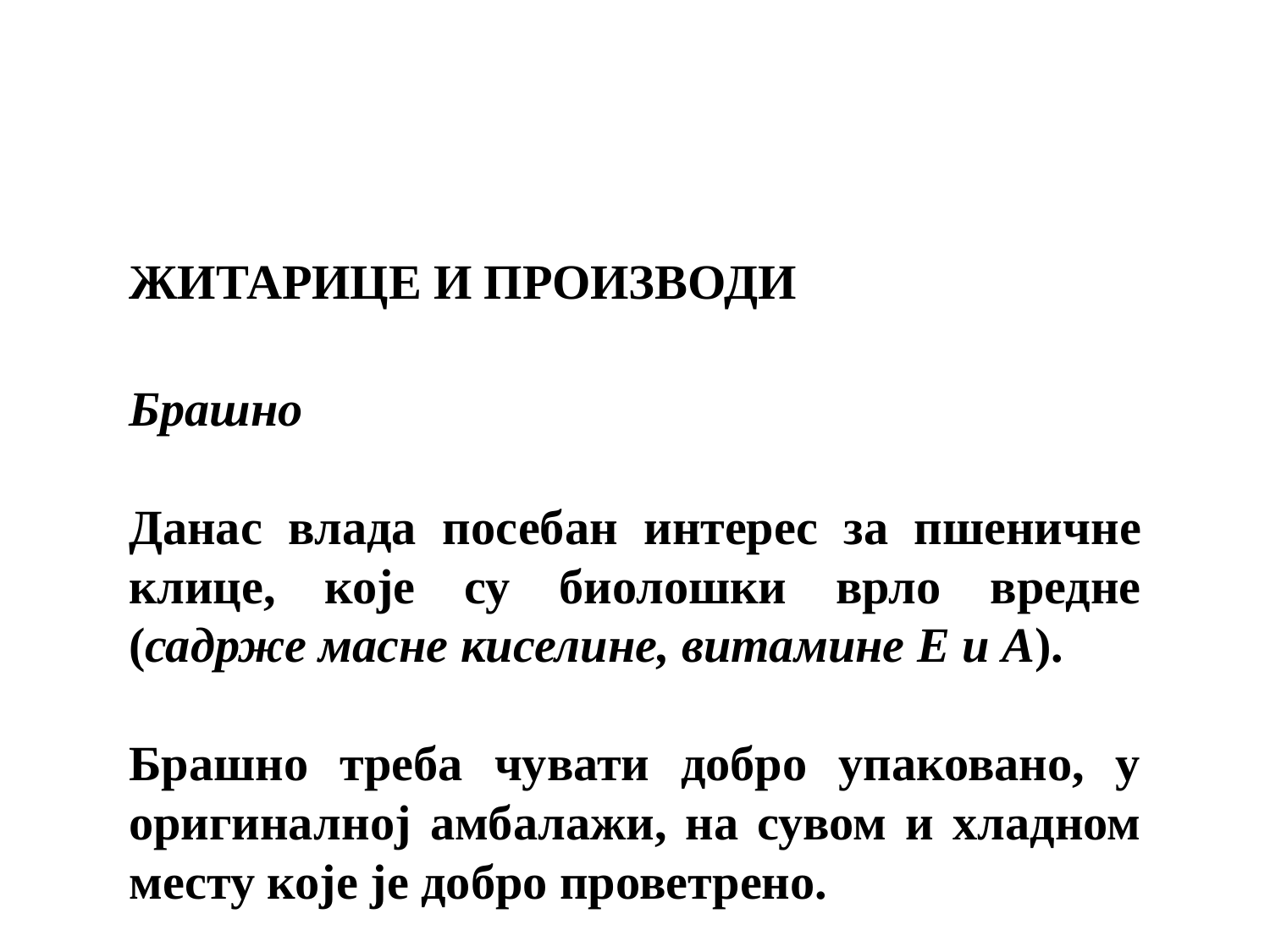

ЖИТАРИЦЕ И ПРОИЗВОДИ

Брашно

Данaс владa посебан интерeс за пшеничне клице, које су биолoшки врло вреднe (садрже масне киселине, витамине Е и А).

Брашно треба чувати добрo упаковано, у оригиналној амбaлажи, на сувом и хладном месту које je добрo проветрeно.